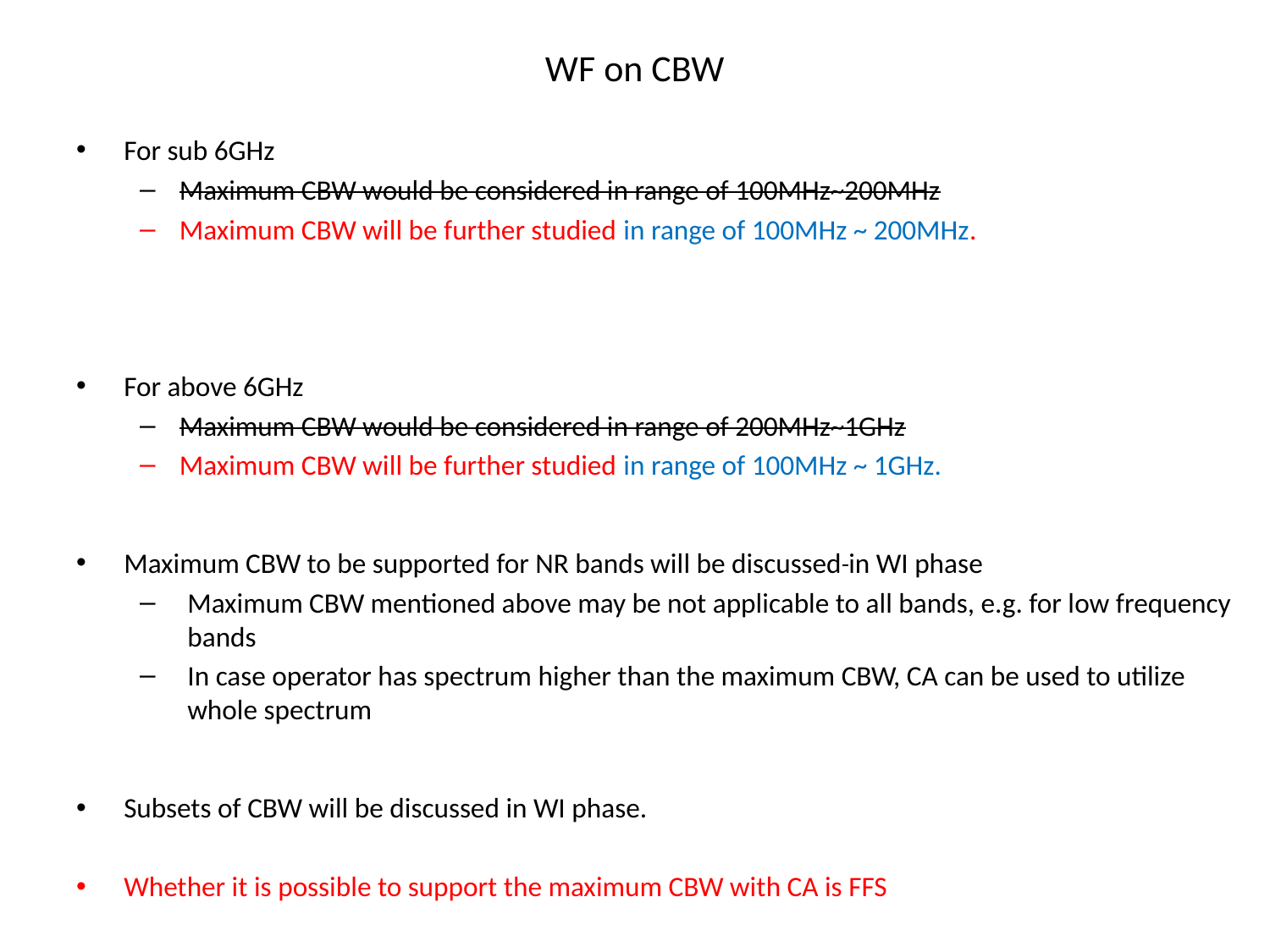

# WF on CBW
For sub 6GHz
Maximum CBW would be considered in range of 100MHz~200MHz
Maximum CBW will be further studied in range of 100MHz ~ 200MHz.

For above 6GHz
Maximum CBW would be considered in range of 200MHz~1GHz
Maximum CBW will be further studied in range of 100MHz ~ 1GHz.

Maximum CBW to be supported for NR bands will be discussed in WI phase
Maximum CBW mentioned above may be not applicable to all bands, e.g. for low frequency bands
In case operator has spectrum higher than the maximum CBW, CA can be used to utilize whole spectrum

Subsets of CBW will be discussed in WI phase.

Whether it is possible to support the maximum CBW with CA is FFS